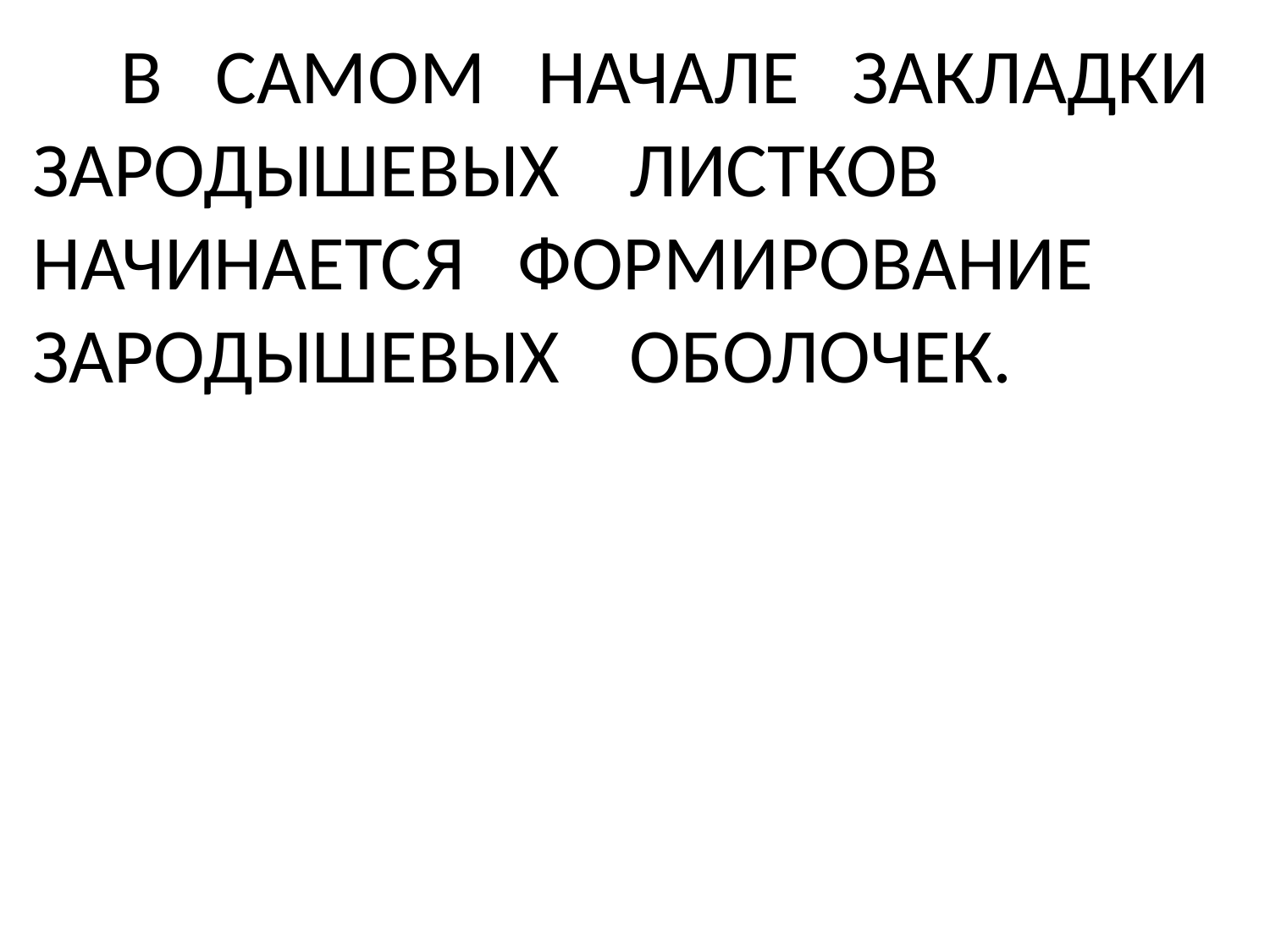

# В   САМОМ   НАЧАЛЕ   ЗАКЛАДКИ ЗАРОДЫШЕВЫХ    ЛИСТКОВ НАЧИНАЕТСЯ   ФОРМИРОВАНИЕ ЗАРОДЫШЕВЫХ    ОБОЛОЧЕК.